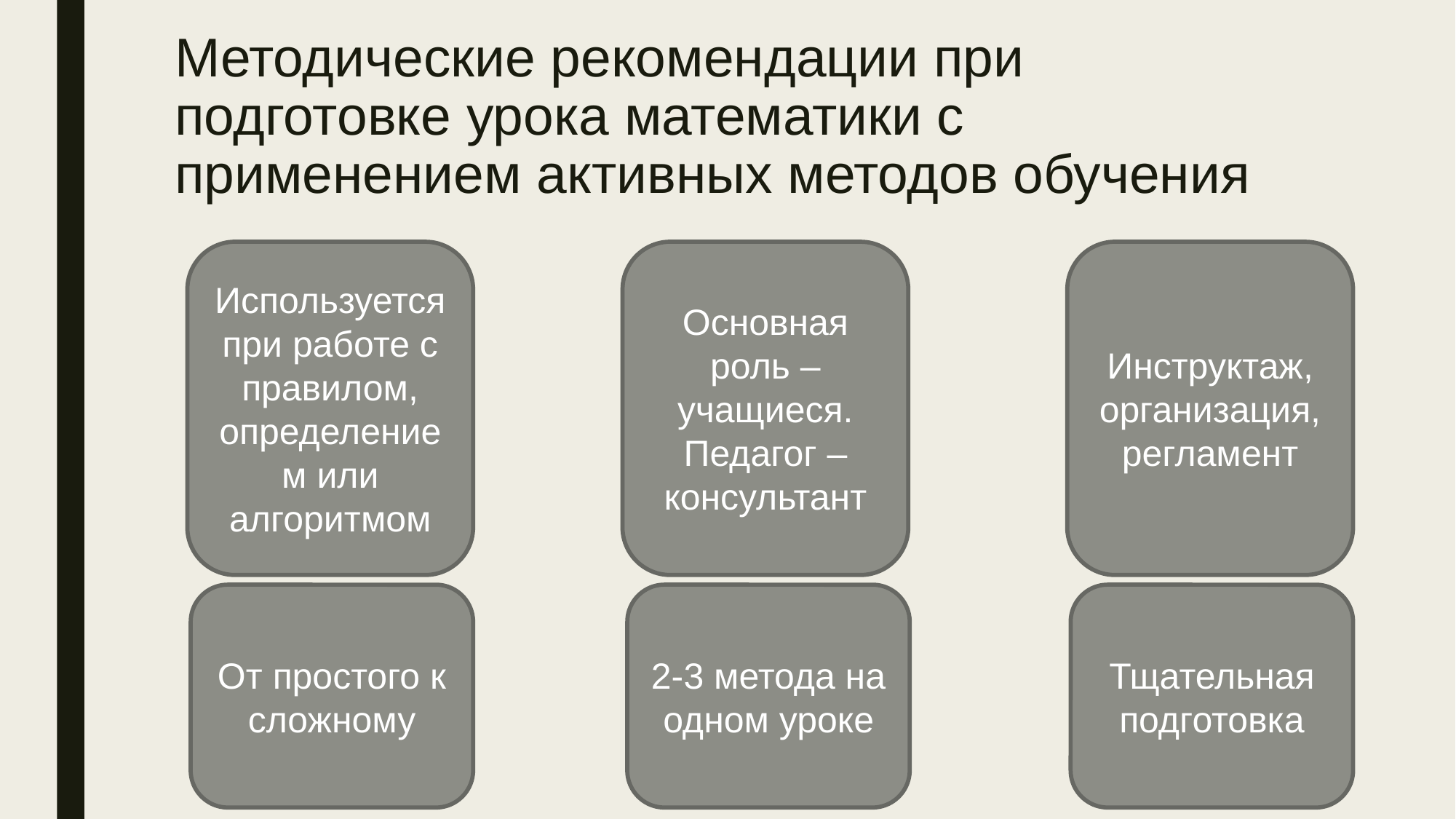

# Методические рекомендации при подготовке урока математики с применением активных методов обучения
Используется при работе с правилом, определением или алгоритмом
Инструктаж, организация, регламент
Основная роль – учащиеся. Педагог – консультант
От простого к сложному
2-3 метода на одном уроке
Тщательная подготовка